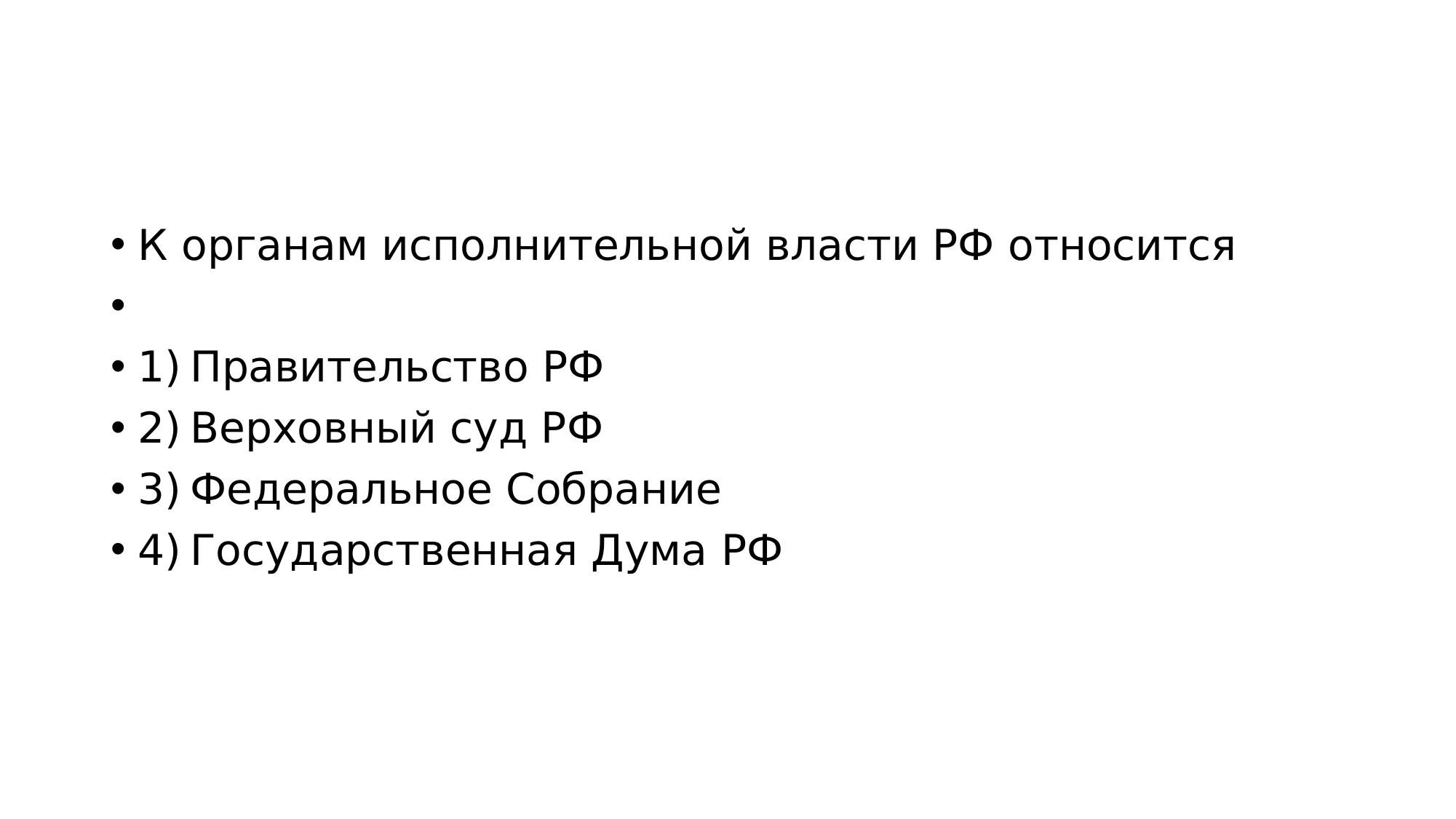

#
К органам исполнительной власти РФ относится

1) Правительство РФ
2) Верховный суд РФ
3) Федеральное Собрание
4) Государственная Дума РФ